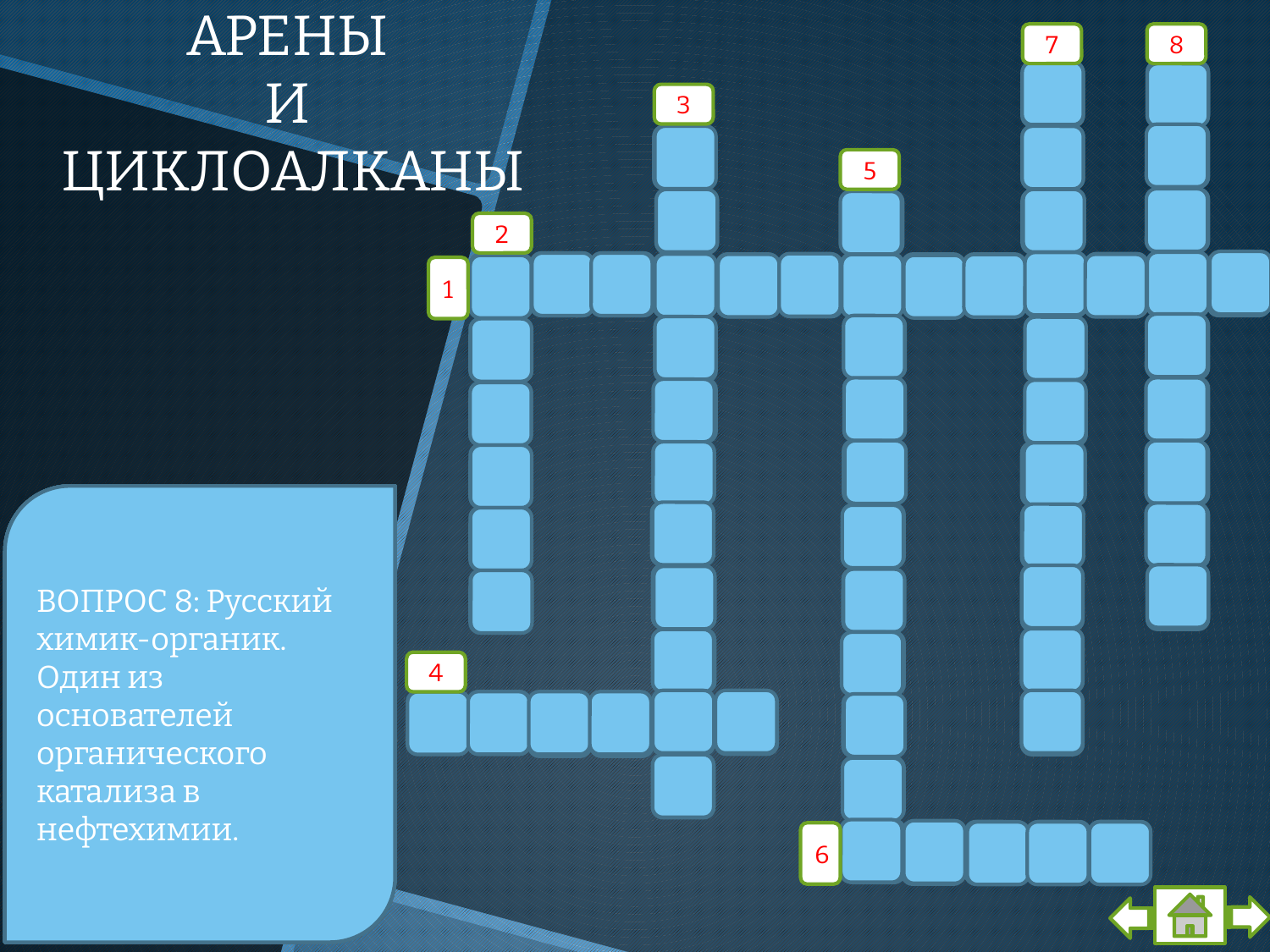

7
8
З

Г

# АРЕНЫ И ЦИКЛОАЛКАНЫ
3

Е

Е
Н

5

Л

И
К

Ц
2

Н
Й
И

И

К
С
И
Ч
Т
С
Т

Е
Е

1

Н
К

О
Т

Р

С
Л

О

И
Х

О

Б
К
Л

Р

ВОПРОС 1: Один из путей получения бензола.
ВОПРОС 2: Для его получения используют бензол.
ВОПРОС 3: Что образуется при действии на бензол смеси концентрированной азотной и серной кислот и небольшом нагревании?
ВОПРОС 4: Простейший представитель аренов.
ВОПРОС 5: Его используют в качестве анестезирующего средства в хирургии.
ВОПРОС 6: Из чего выделяют циклоалканы в промышленности?
ВОПРОС 7: Как инсектицид его долгое время использовали для борьбы с вредными для сельско-хозяйственных культур насекомыми.
ВОПРОС 8: Русский химик-органик. Один из основателей органического катализа в нефтехимии.

Е

П
И

О
О

Н

Й
Р
Р

Л

А

З
О

4

Б
Е

О
Л

Н
Н
З

П

Л
А

Н

Е
Ф
Т
Ь

6